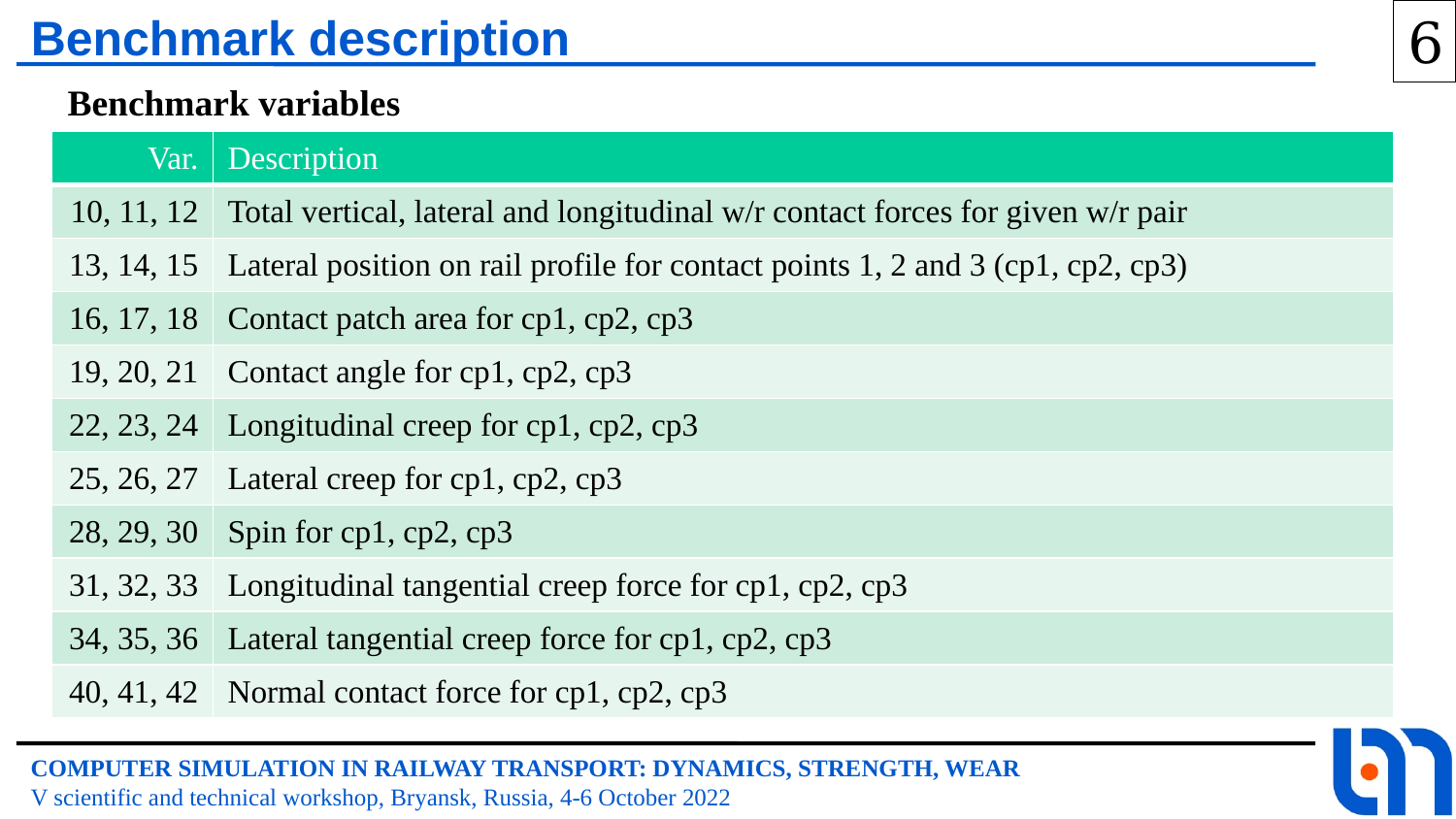

Benchmark description
6
Benchmark variables
| Var. | Description |
| --- | --- |
| 10, 11, 12 | Total vertical, lateral and longitudinal w/r contact forces for given w/r pair |
| 13, 14, 15 | Lateral position on rail profile for contact points 1, 2 and 3 (cp1, cp2, cp3) |
| 16, 17, 18 | Contact patch area for cp1, cp2, cp3 |
| 19, 20, 21 | Contact angle for cp1, cp2, cp3 |
| 22, 23, 24 | Longitudinal creep for cp1, cp2, cp3 |
| 25, 26, 27 | Lateral creep for cp1, cp2, cp3 |
| 28, 29, 30 | Spin for cp1, cp2, cp3 |
| 31, 32, 33 | Longitudinal tangential creep force for cp1, cp2, cp3 |
| 34, 35, 36 | Lateral tangential creep force for cp1, cp2, cp3 |
| 40, 41, 42 | Normal contact force for cp1, cp2, cp3 |